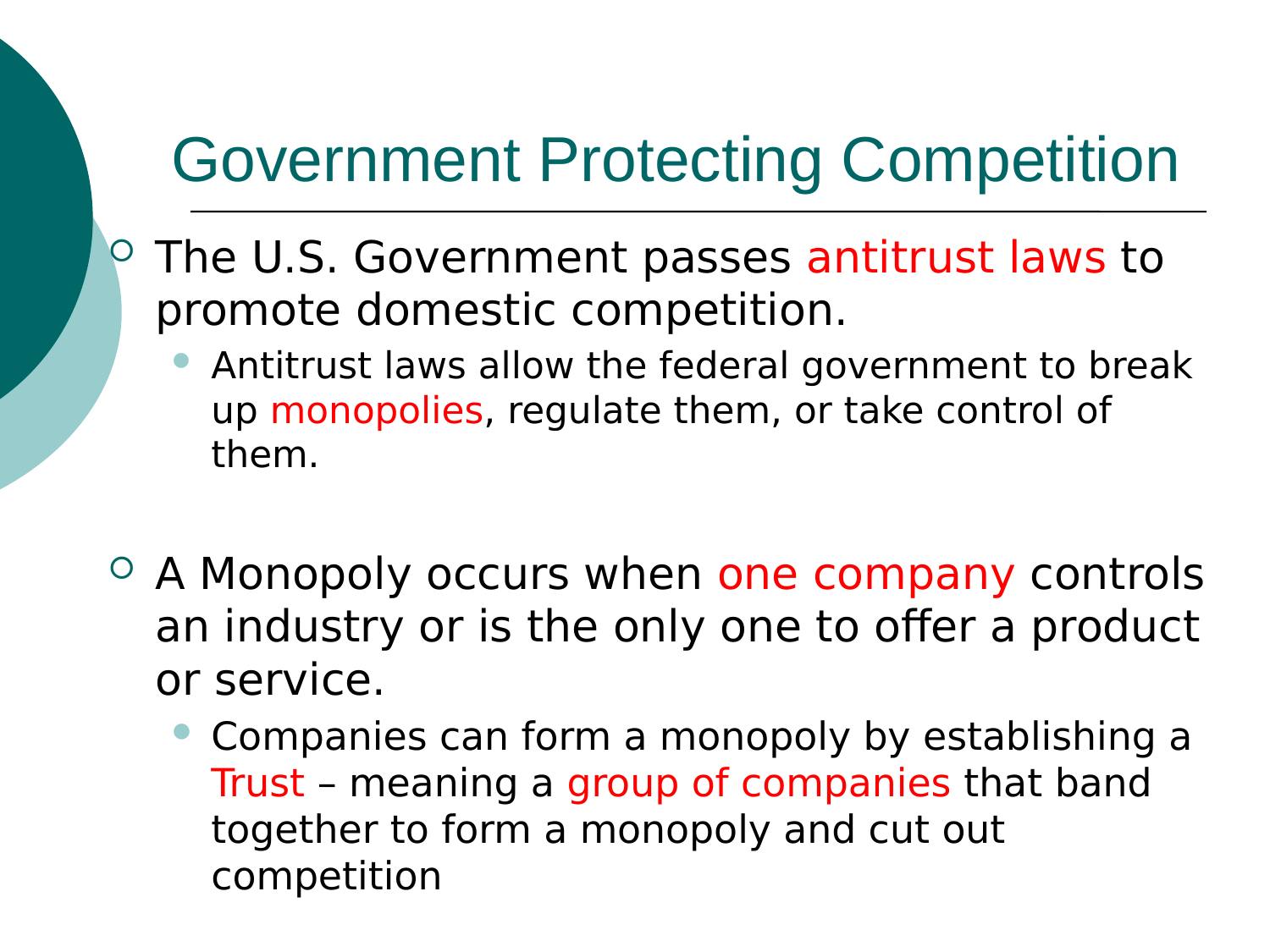

# Government Protecting Competition
The U.S. Government passes antitrust laws to promote domestic competition.
Antitrust laws allow the federal government to break up monopolies, regulate them, or take control of them.

A Monopoly occurs when one company controls an industry or is the only one to offer a product or service.
Companies can form a monopoly by establishing a Trust – meaning a group of companies that band together to form a monopoly and cut out competition